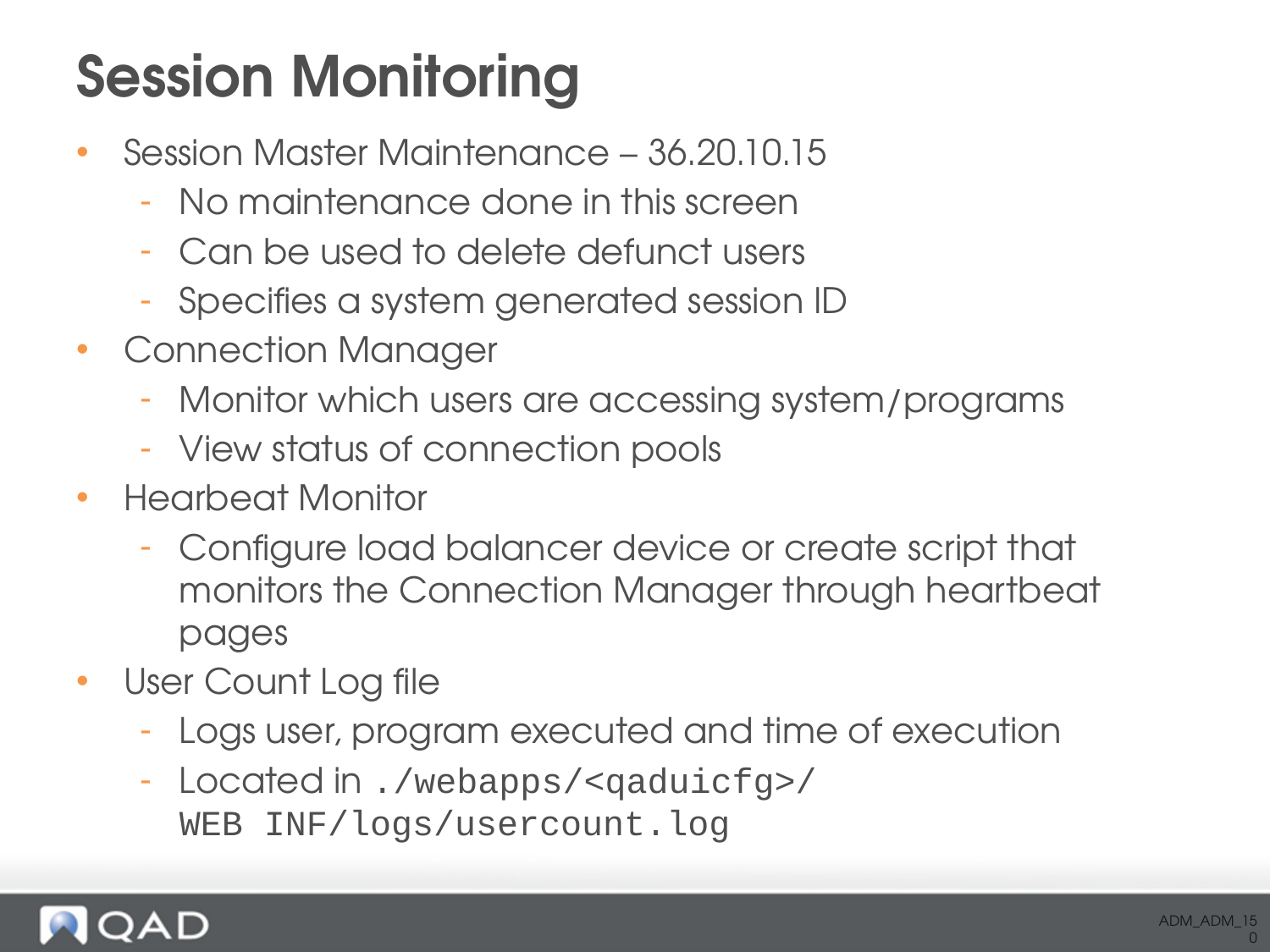

# Session Monitoring
Session Master Maintenance – 36.20.10.15
No maintenance done in this screen
Can be used to delete defunct users
Specifies a system generated session ID
Connection Manager
Monitor which users are accessing system/programs
View status of connection pools
Hearbeat Monitor
Configure load balancer device or create script that monitors the Connection Manager through heartbeat pages
User Count Log file
Logs user, program executed and time of execution
Located in ./webapps/<qaduicfg>/
WEB INF/logs/usercount.log

ADM_ADM_150